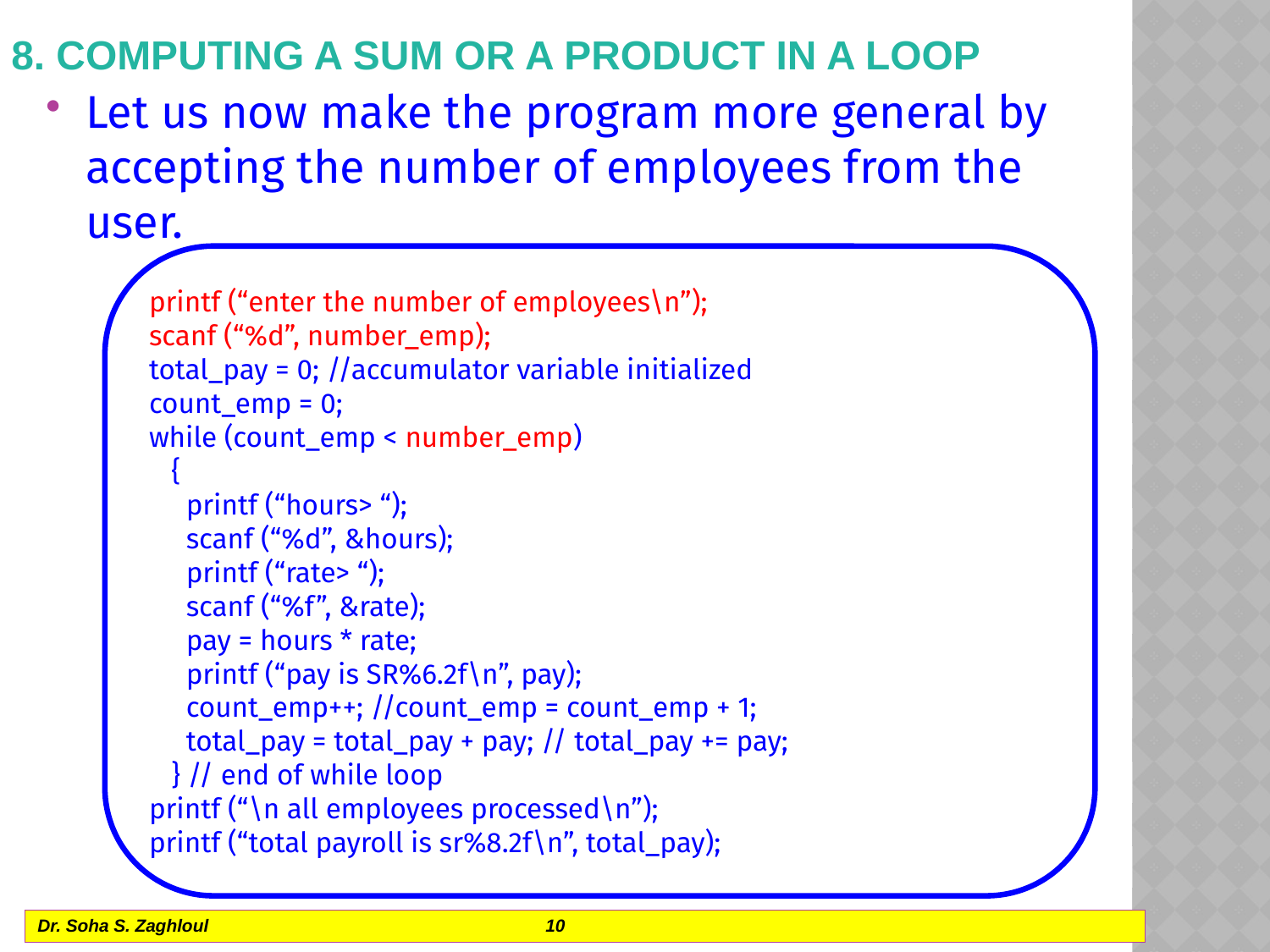

# 8. COMPUTING A SUM or a product IN A LOOP
Let us now make the program more general by accepting the number of employees from the user.
printf (“enter the number of employees\n”);
scanf (“%d”, number_emp);
total_pay = 0; //accumulator variable initialized
count_emp = 0;
while (count_emp < number_emp)
   {
     printf (“hours> “);
     scanf (“%d”, &hours);
     printf (“rate> “);
     scanf (“%f”, &rate);
     pay = hours * rate;
     printf (“pay is SR%6.2f\n”, pay);
     count_emp++; //count_emp = count_emp + 1;
     total_pay = total_pay + pay; // total_pay += pay;
   } // end of while loop
printf (“\n all employees processed\n”);
printf (“total payroll is sr%8.2f\n”, total_pay);

Dr. Soha S. Zaghloul			10